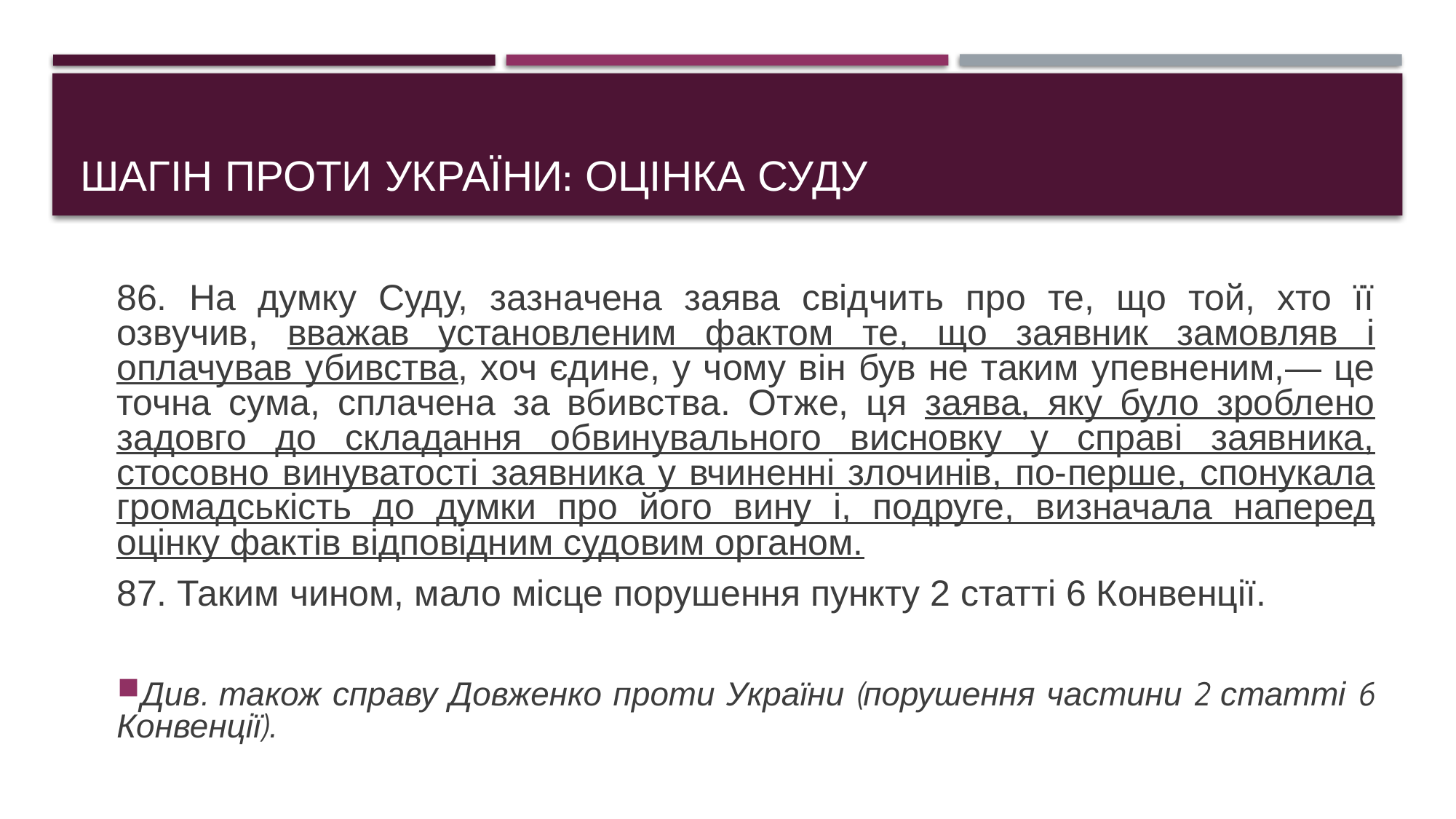

# Шагін проти України: оцінка суду
86. На думку Суду, зазначена заява свідчить про те, що той, хто її озвучив, вважав установленим фактом те, що заявник замовляв і оплачував убивства, хоч єдине, у чому він був не таким упевненим,— це точна сума, сплачена за вбивства. Отже, ця заява, яку було зроблено задовго до складання обвинувального висновку у справі заявника, стосовно винуватості заявника у вчиненні злочинів, по-­перше, спонукала громадськість до думки про його вину і, по­друге, визначала наперед оцінку фактів відповідним судовим органом.
87. Таким чином, мало місце порушення пункту 2 статті 6 Конвенції.

Див. також справу Довженко проти України (порушення частини 2 статті 6 Конвенції).